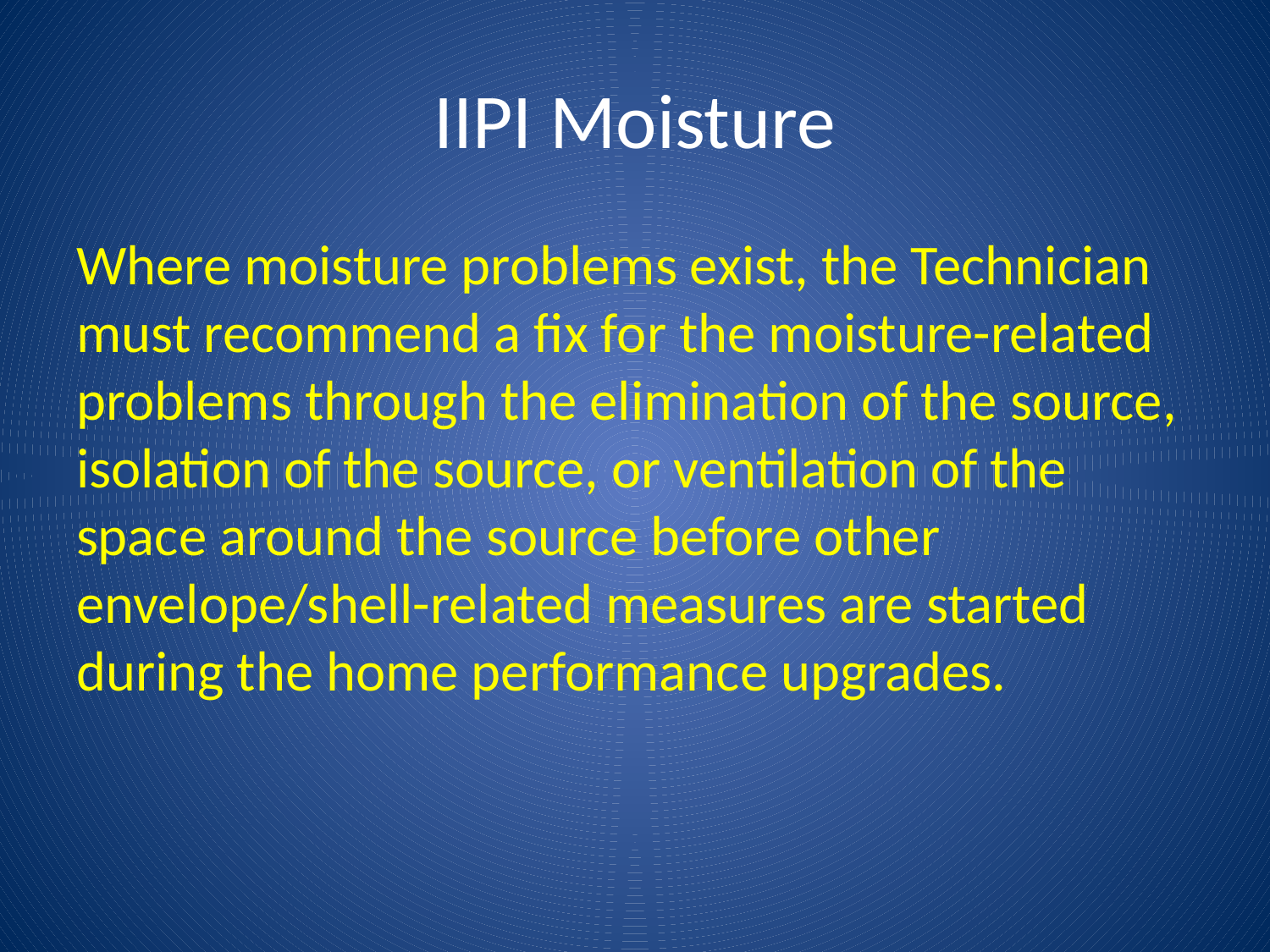

# IIPI Moisture
Where moisture problems exist, the Technician must recommend a fix for the moisture-related problems through the elimination of the source, isolation of the source, or ventilation of the space around the source before other envelope/shell-related measures are started during the home performance upgrades.